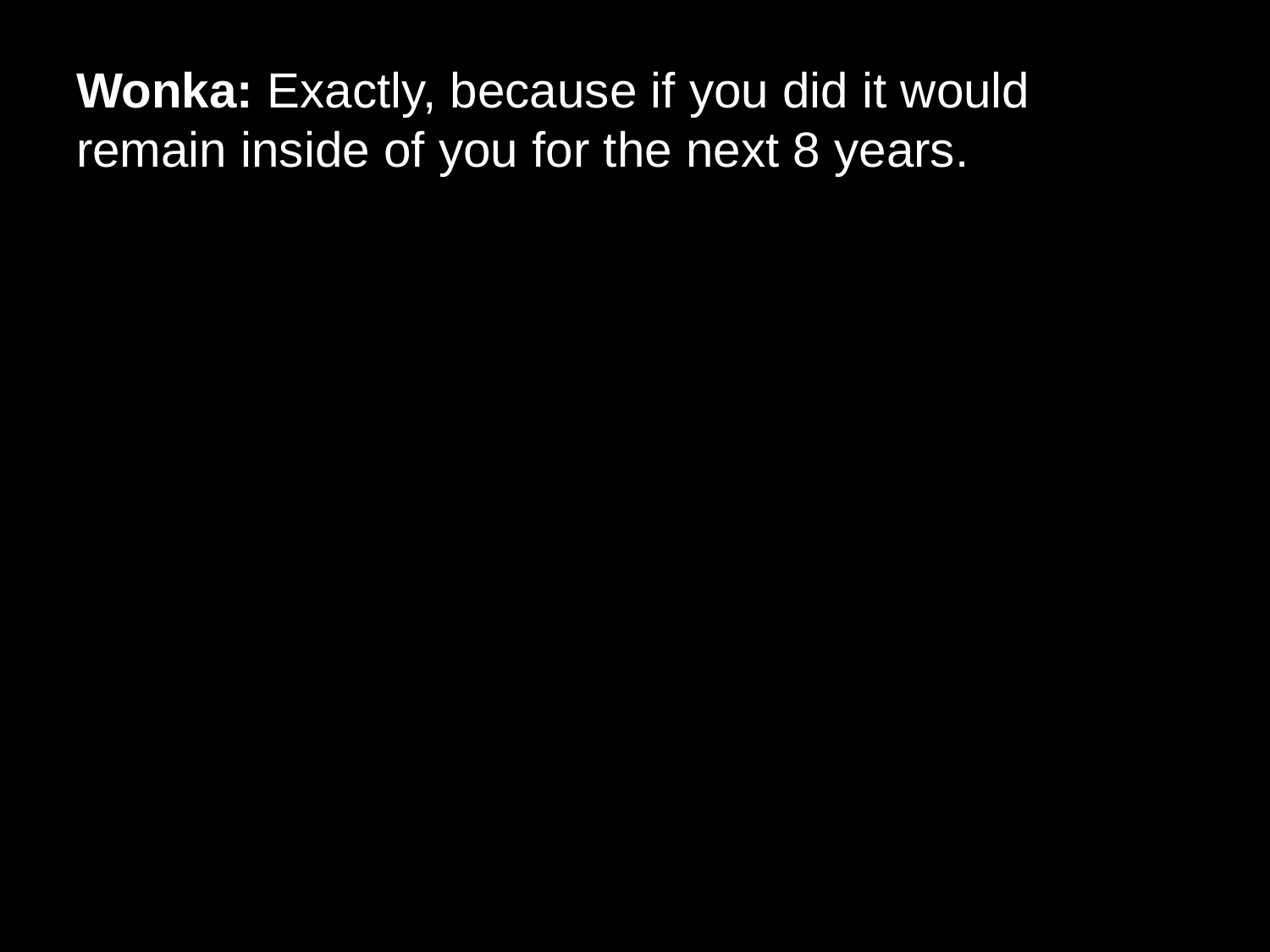

# Wonka: Exactly, because if you did it would remain inside of you for the next 8 years.